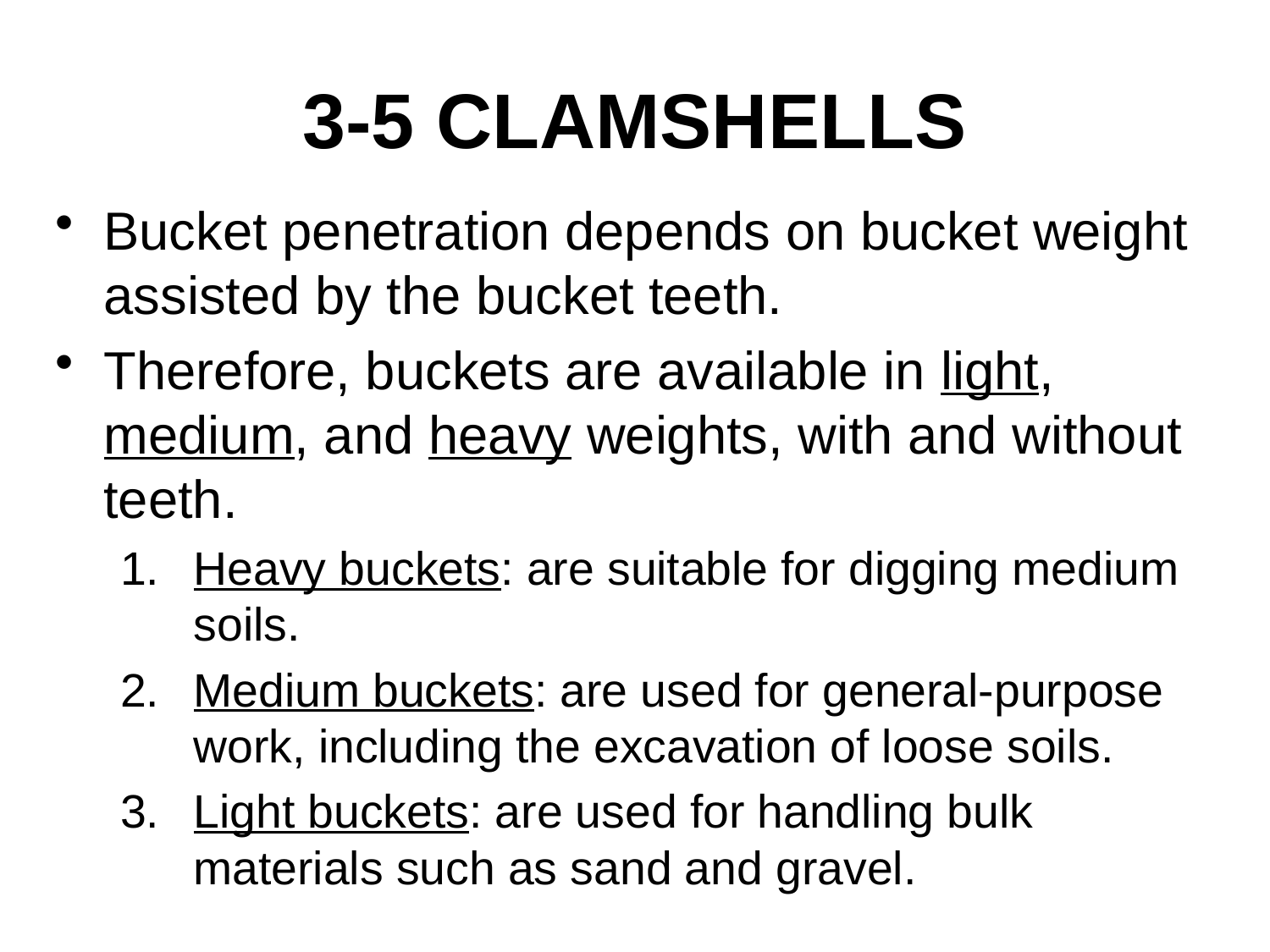

# 3-5 CLAMSHELLS
Bucket penetration depends on bucket weight assisted by the bucket teeth.
Therefore, buckets are available in light, medium, and heavy weights, with and without teeth.
Heavy buckets: are suitable for digging medium soils.
Medium buckets: are used for general-purpose work, including the excavation of loose soils.
Light buckets: are used for handling bulk materials such as sand and gravel.